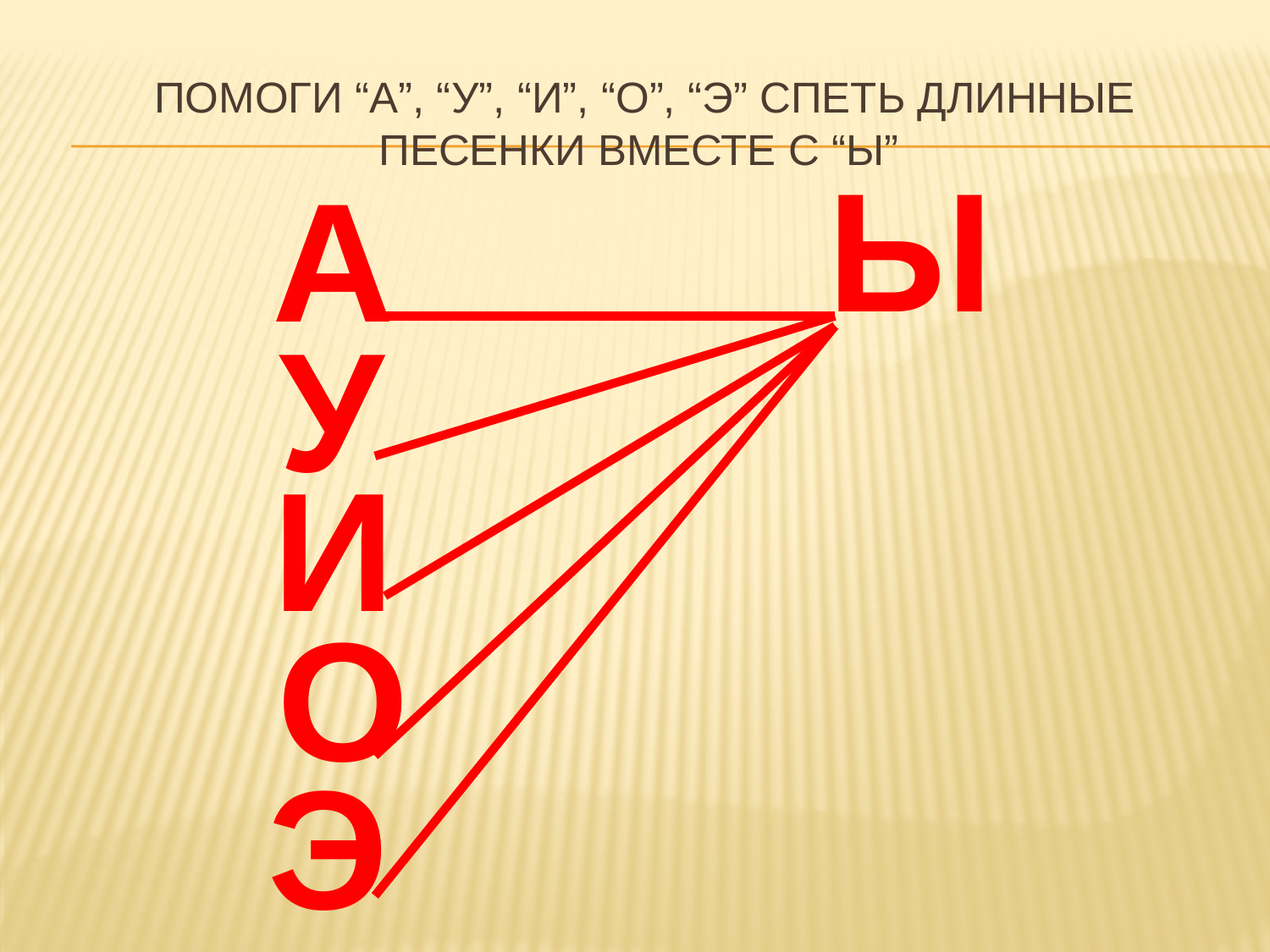

# Помоги “А”, “У”, “И”, “о”, “э” спеть длиннЫЕ песенкИ вместе с “Ы”
Ы
А
У
И
О
Э